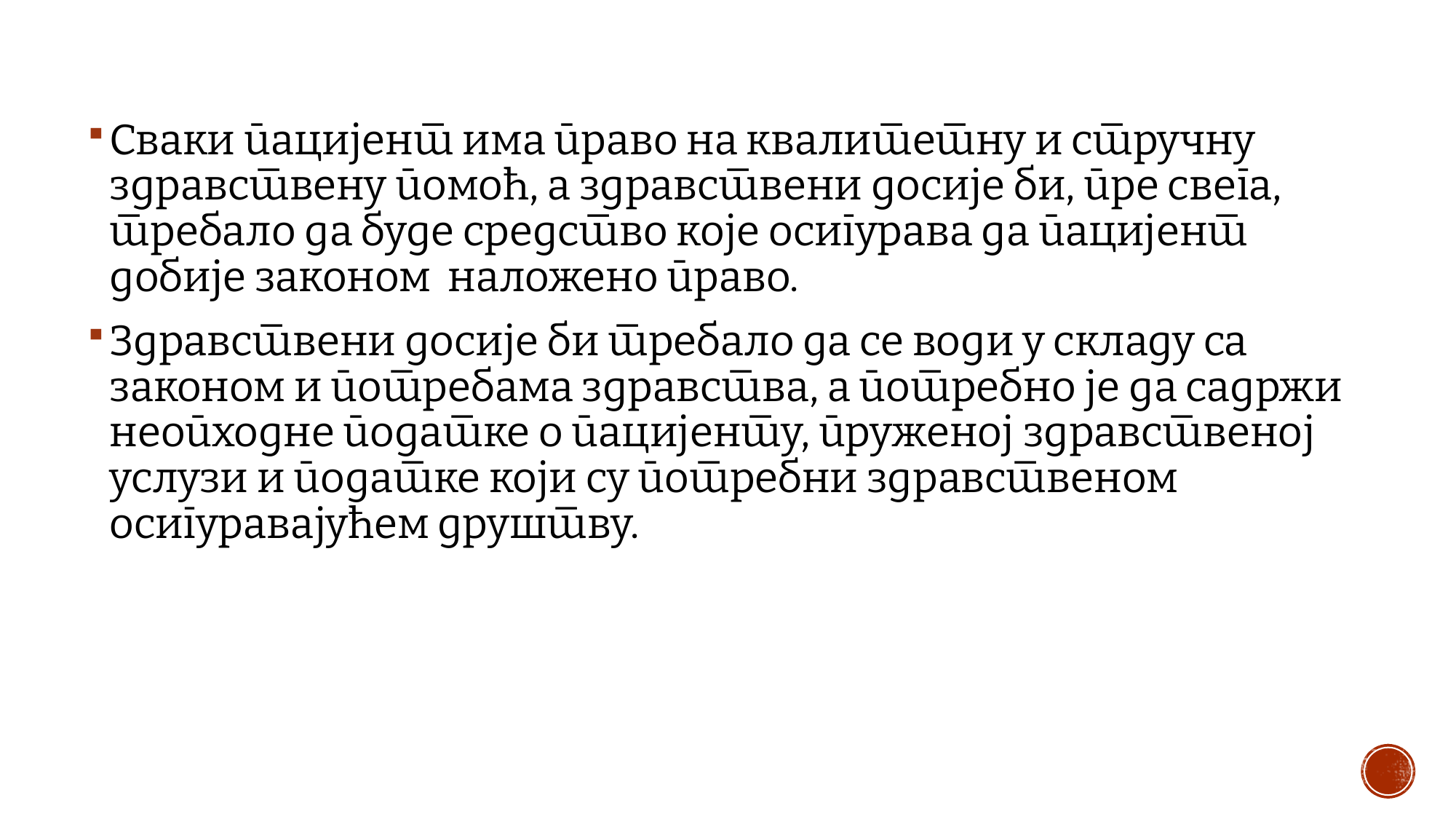

Сваки пацијент има право на квалитетну и стручну здравствену помоћ, а здравствени досије би, пре свега, требало да буде средство које осигурава да пацијент добије законом  наложено право.
Здравствени досије би требало да се води у складу са законом и потребама здравства, а потребно је да садржи неопходне податке о пацијенту, пруженој здравственој услузи и податке који су потребни здравственом осигуравајућем друштву.